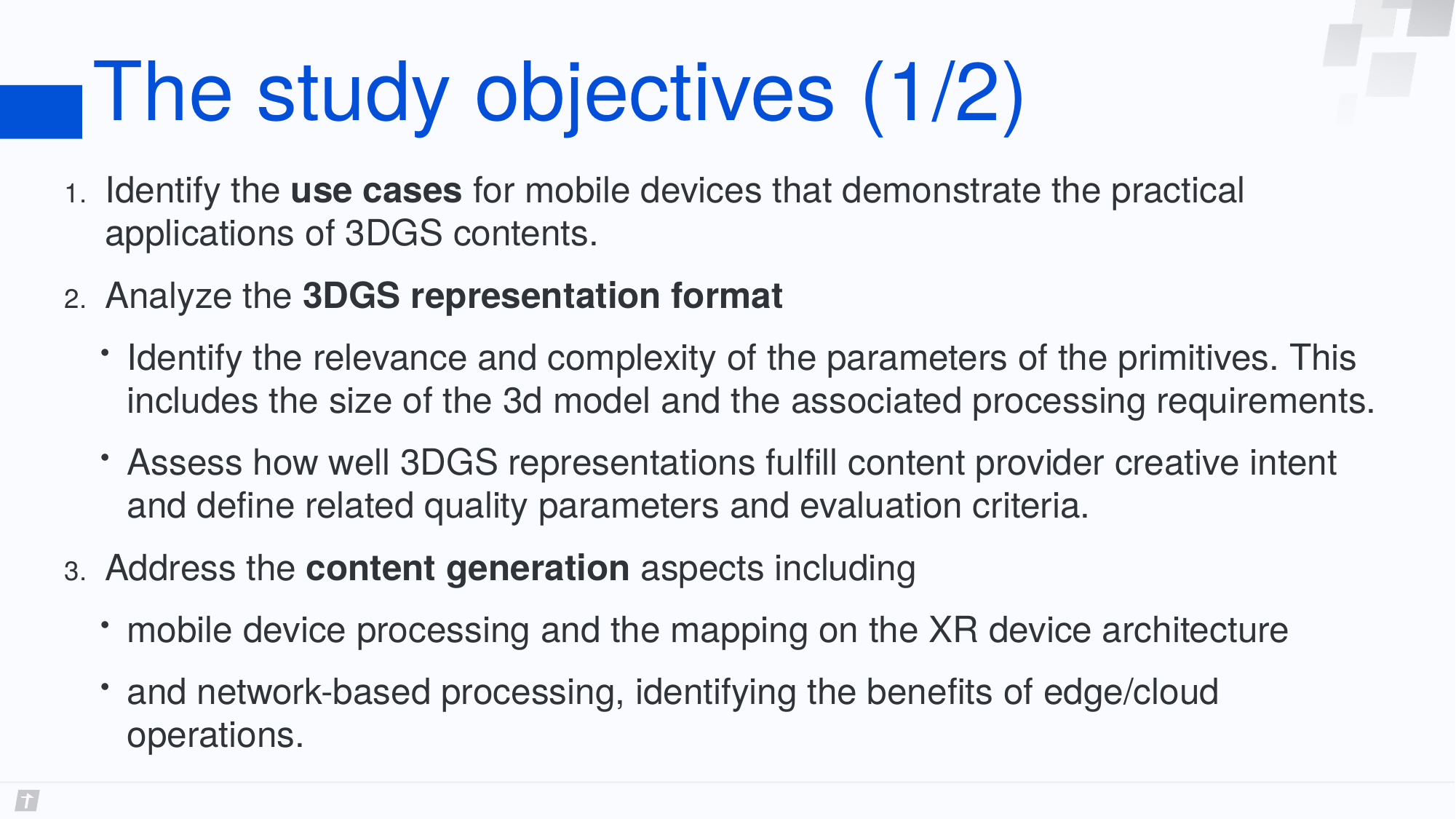

# The study objectives (1/2)
Identify the use cases for mobile devices that demonstrate the practical applications of 3DGS contents.
Analyze the 3DGS representation format
Identify the relevance and complexity of the parameters of the primitives. This includes the size of the 3d model and the associated processing requirements.
Assess how well 3DGS representations fulfill content provider creative intent and define related quality parameters and evaluation criteria.
Address the content generation aspects including
mobile device processing and the mapping on the XR device architecture
and network-based processing, identifying the benefits of edge/cloud operations.